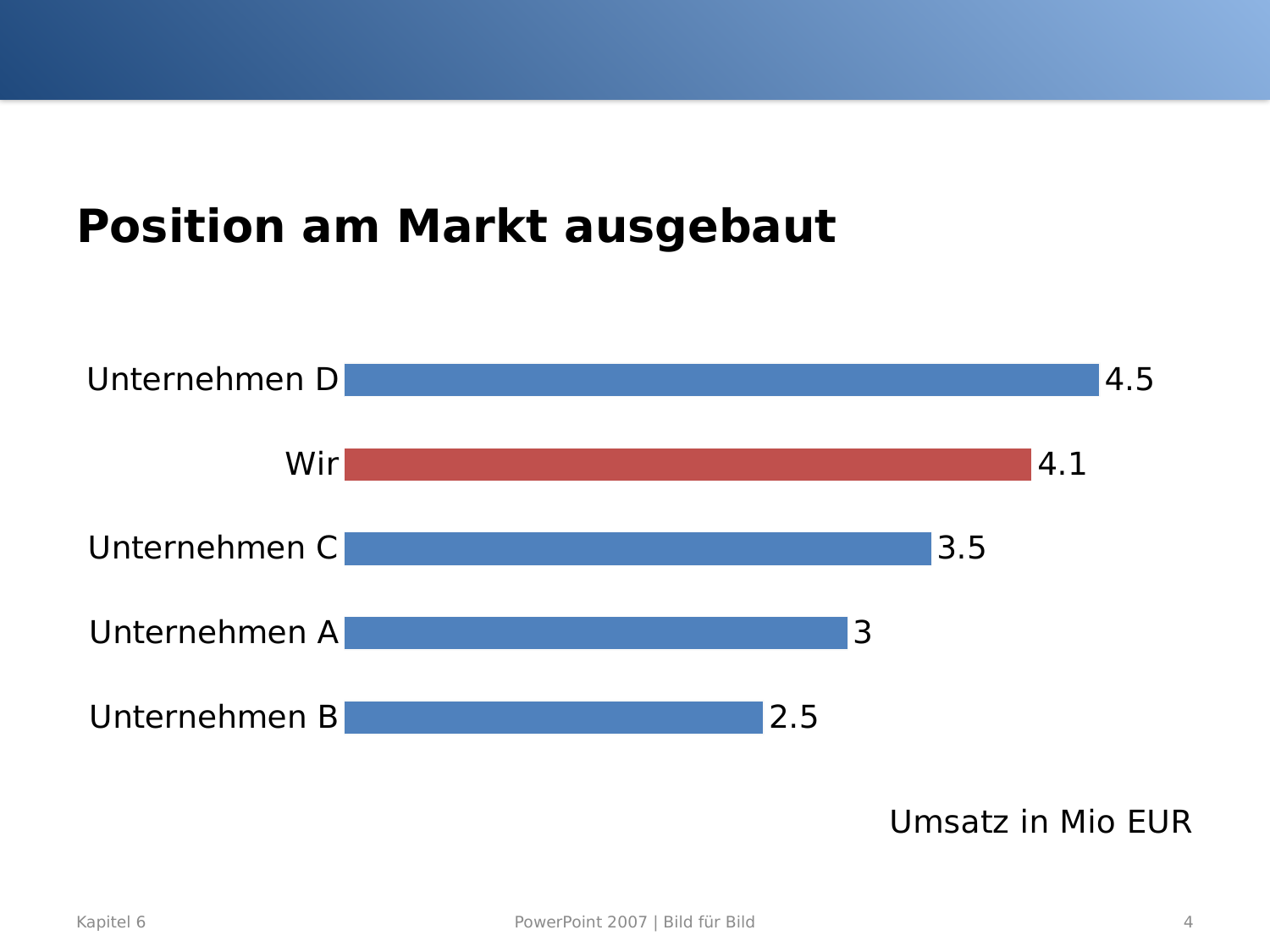

# Position am Markt ausgebaut

### Chart

| Category | Umsatz in Mio |
|---|---|
| Unternehmen B | 2.5 |
| Unternehmen A | 3.0 |
| Unternehmen C | 3.5 |
| Wir | 4.1 |
| Unternehmen D | 4.5 |
PowerPoint 2007 | Bild für Bild
Kapitel 6
4